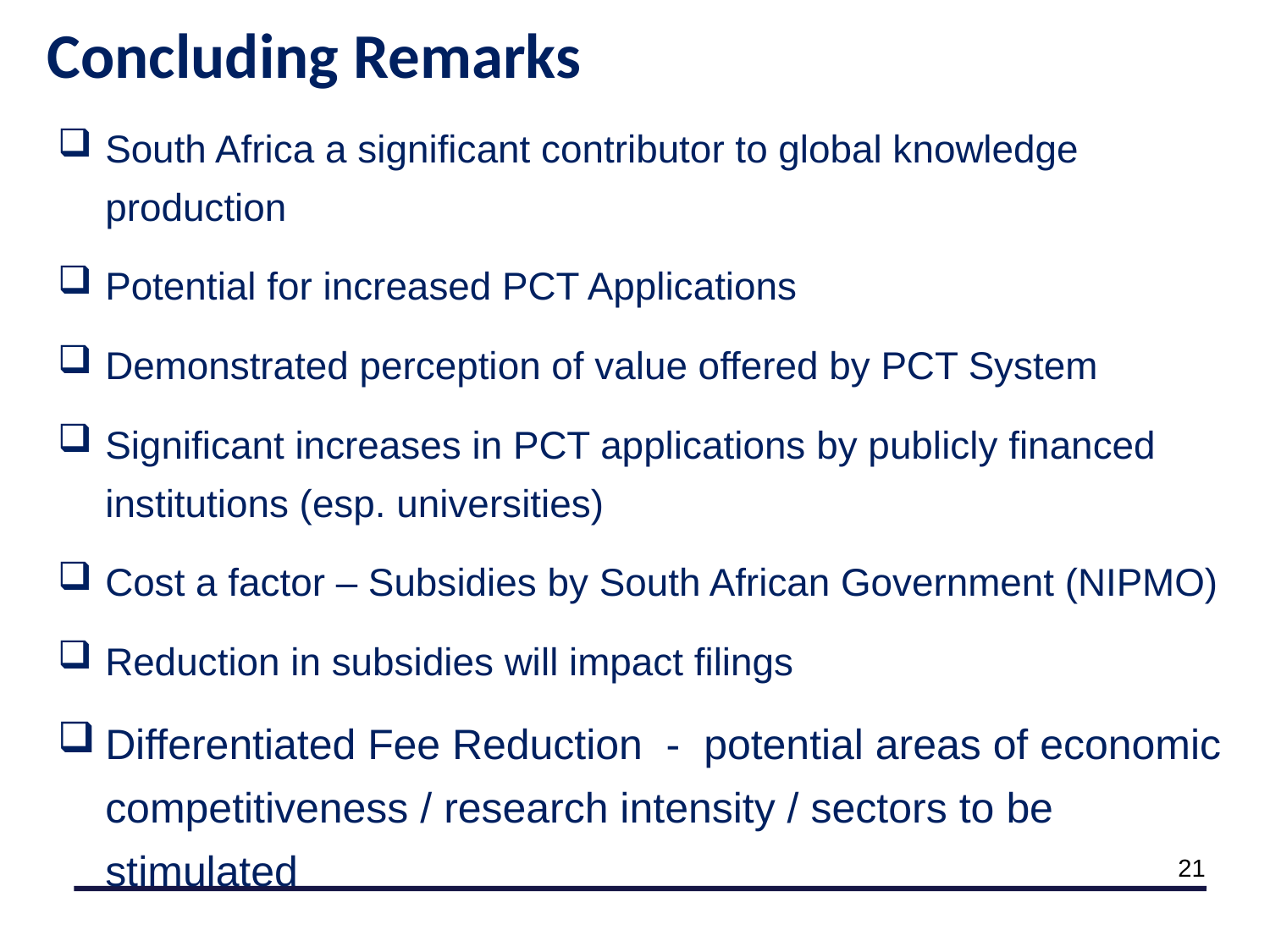

Concluding Remarks
South Africa a significant contributor to global knowledge production
Potential for increased PCT Applications
Demonstrated perception of value offered by PCT System
Significant increases in PCT applications by publicly financed institutions (esp. universities)
Cost a factor – Subsidies by South African Government (NIPMO)
Reduction in subsidies will impact filings
Differentiated Fee Reduction  -  potential areas of economic competitiveness / research intensity / sectors to be stimulated